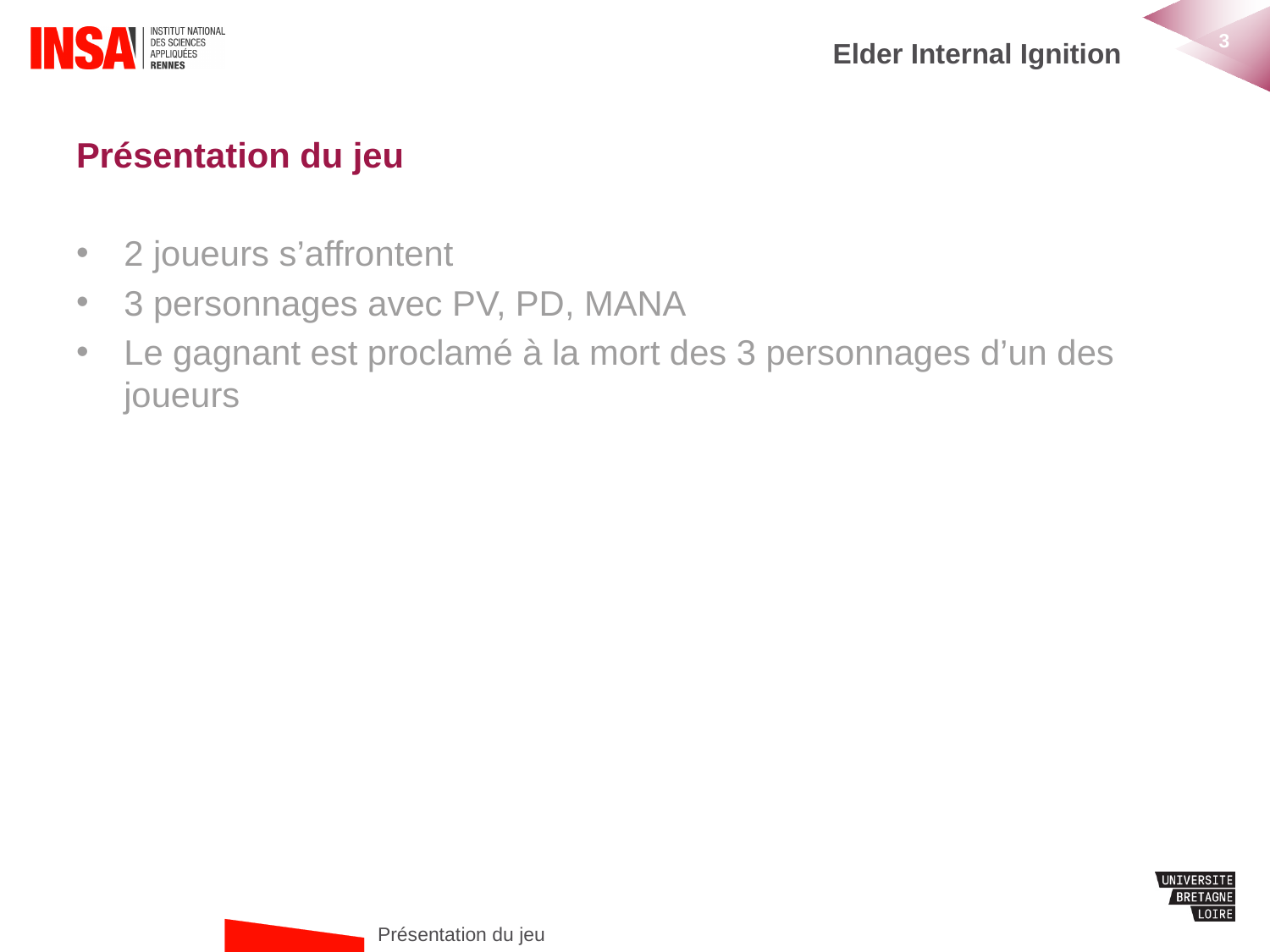

# Elder Internal Ignition
Présentation du jeu

2 joueurs s’affrontent
3 personnages avec PV, PD, MANA
Le gagnant est proclamé à la mort des 3 personnages d’un des joueurs
Présentation du jeu